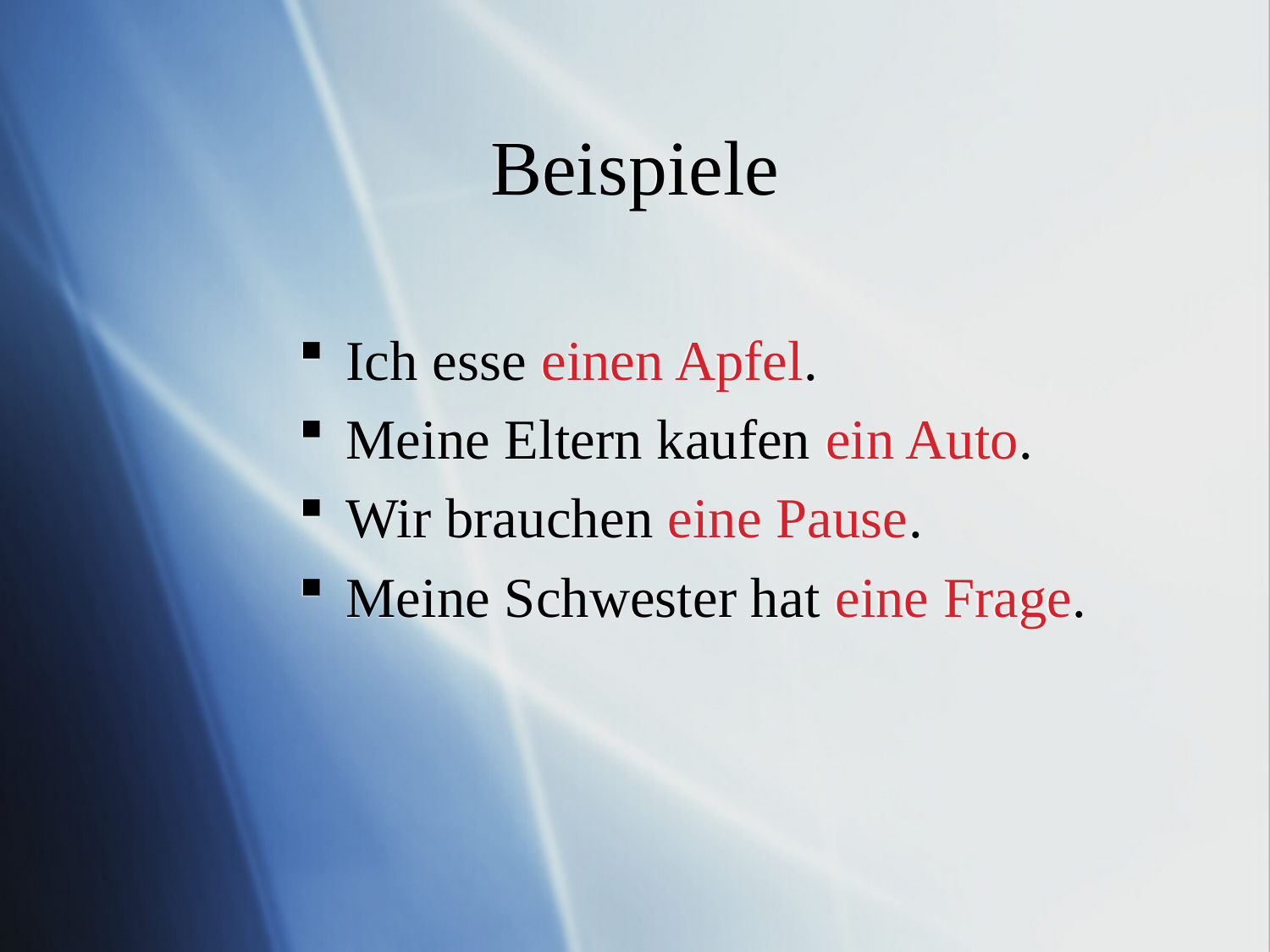

# Beispiele
Ich esse einen Apfel.
Meine Eltern kaufen ein Auto.
Wir brauchen eine Pause.
Meine Schwester hat eine Frage.